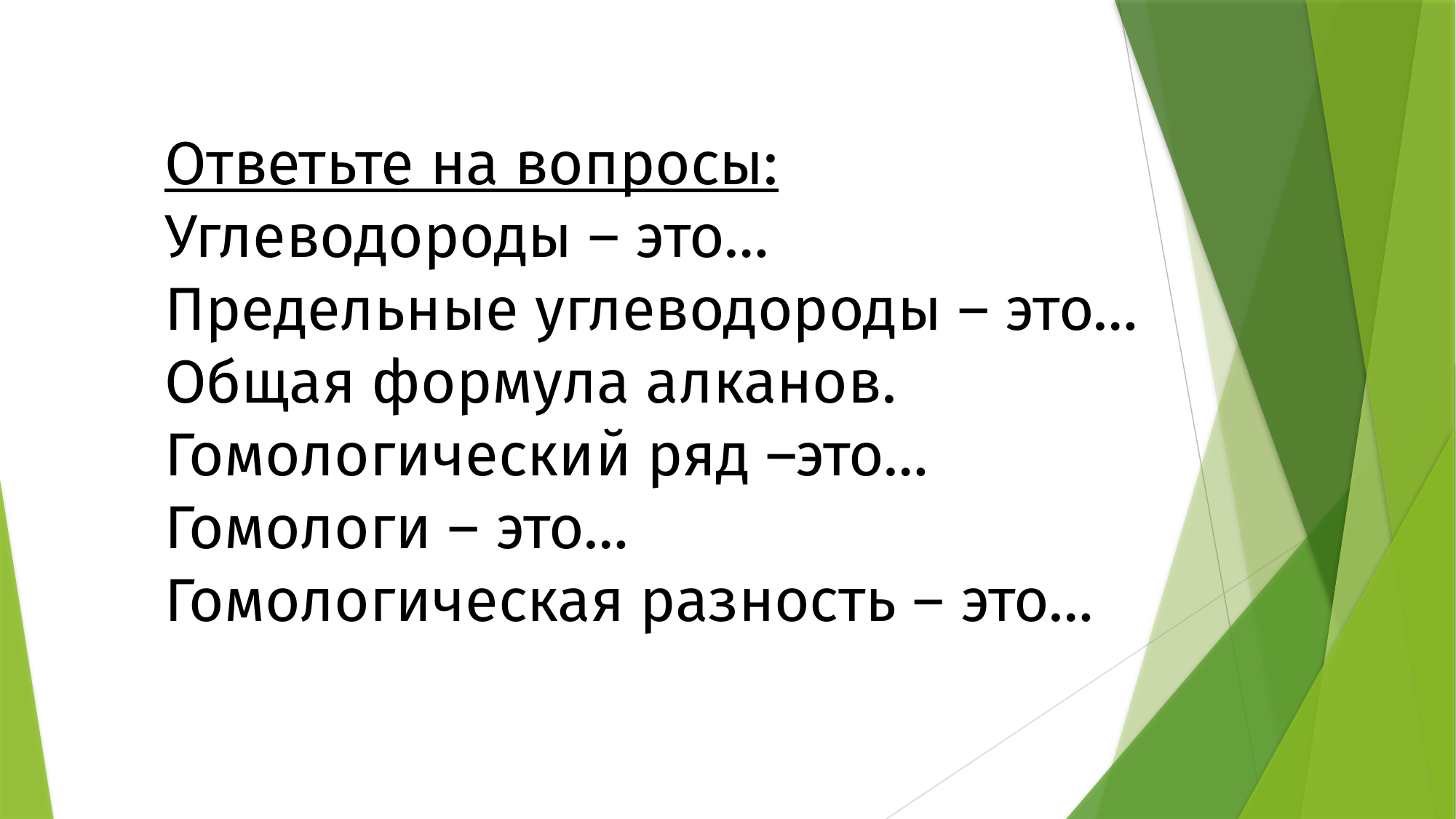

Ответьте на вопросы:
Углеводороды – это…
Предельные углеводороды – это…
Общая формула алканов.
Гомологический ряд –это…
Гомологи – это…
Гомологическая разность – это…